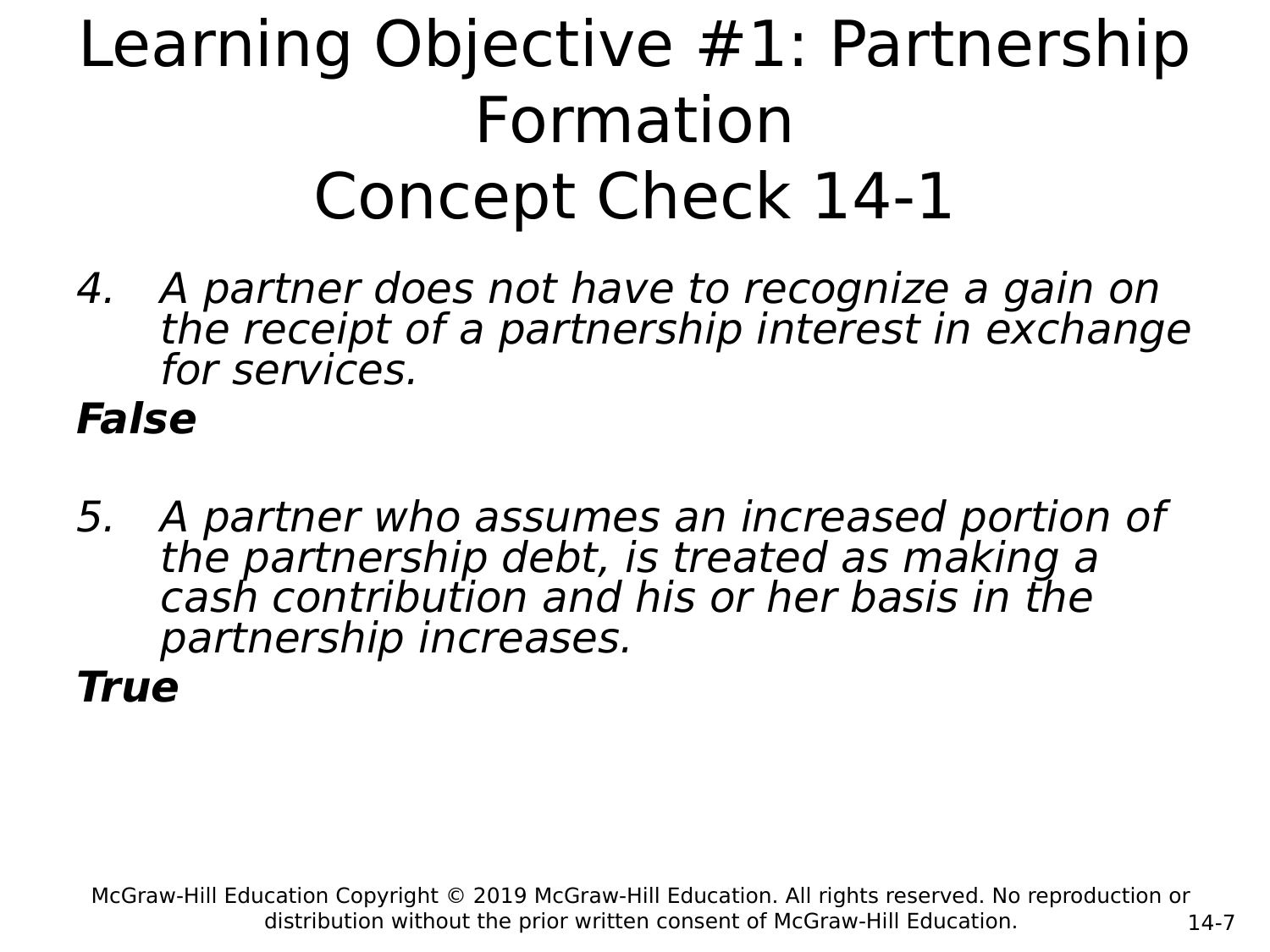

# Learning Objective #1: Partnership Formation Concept Check 14-1
A partner does not have to recognize a gain on the receipt of a partnership interest in exchange for services.
False

A partner who assumes an increased portion of the partnership debt, is treated as making a cash contribution and his or her basis in the partnership increases.
True
McGraw-Hill Education Copyright © 2019 McGraw-Hill Education. All rights reserved. No reproduction or distribution without the prior written consent of McGraw-Hill Education.
14-7